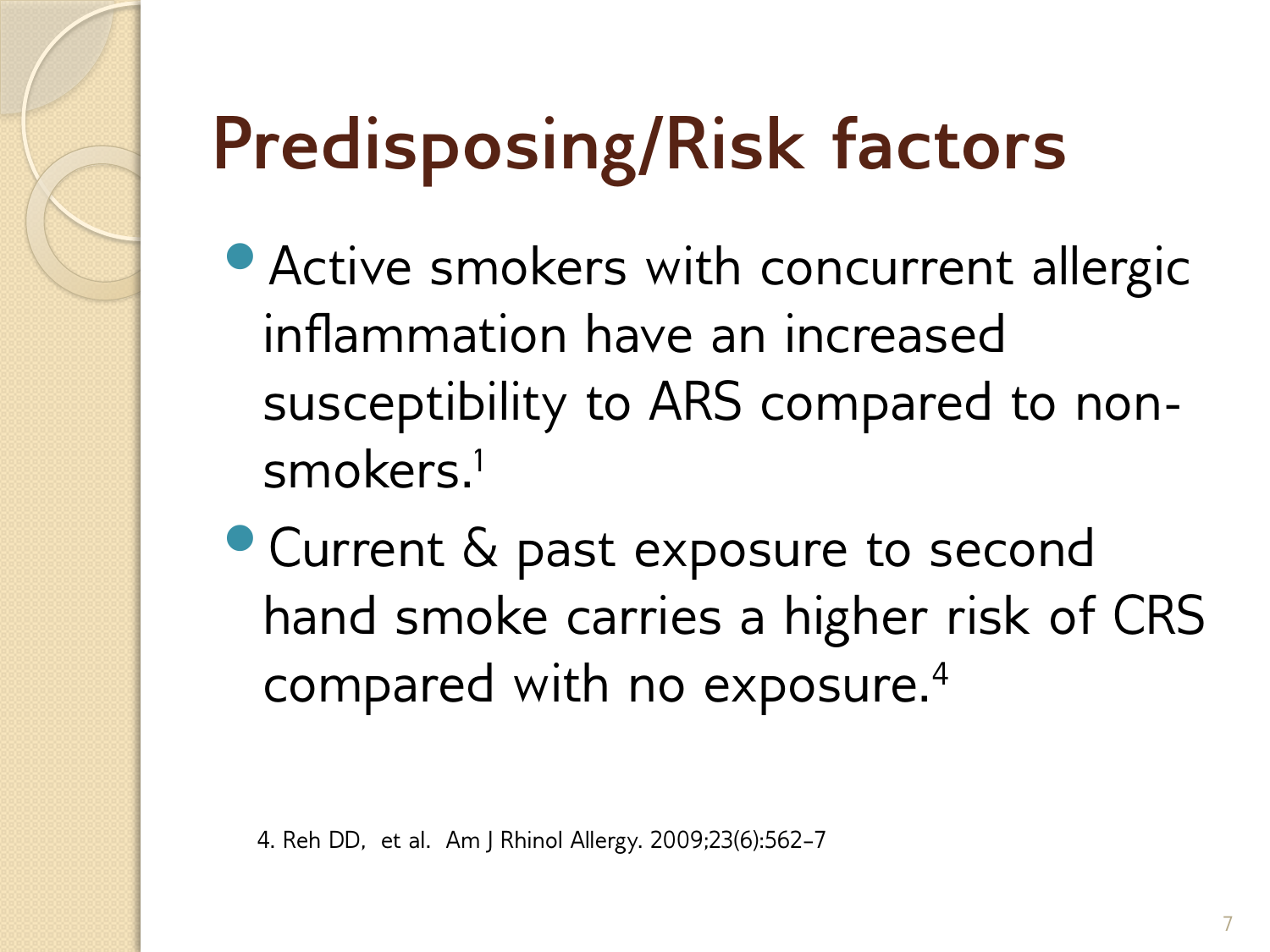

# Predisposing/Risk factors
Active smokers with concurrent allergic inflammation have an increased susceptibility to ARS compared to non-smokers.1
Current & past exposure to second hand smoke carries a higher risk of CRS compared with no exposure.4

  4. Reh DD,  et al.  Am J Rhinol Allergy. 2009;23(6):562–7
7